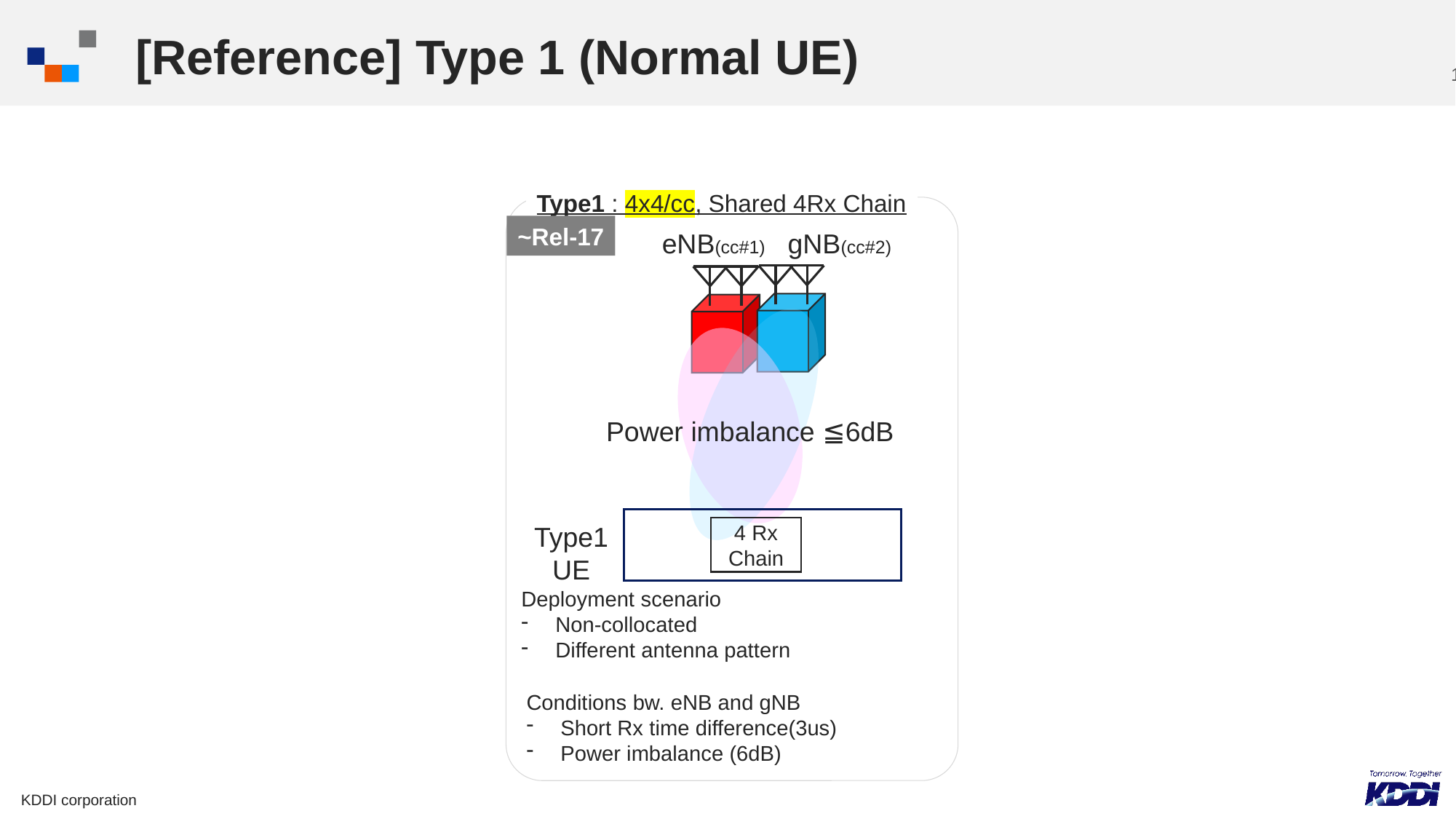

# [Reference] Type 1 (Normal UE)
Type1 : 4x4/cc, Shared 4Rx Chain

~Rel-17
eNB(cc#1)
gNB(cc#2)
Power imbalance ≦6dB

Type1
UE
4 Rx Chain
Deployment scenario
Non-collocated
Different antenna pattern
Conditions bw. eNB and gNB
Short Rx time difference(3us)
Power imbalance (6dB)